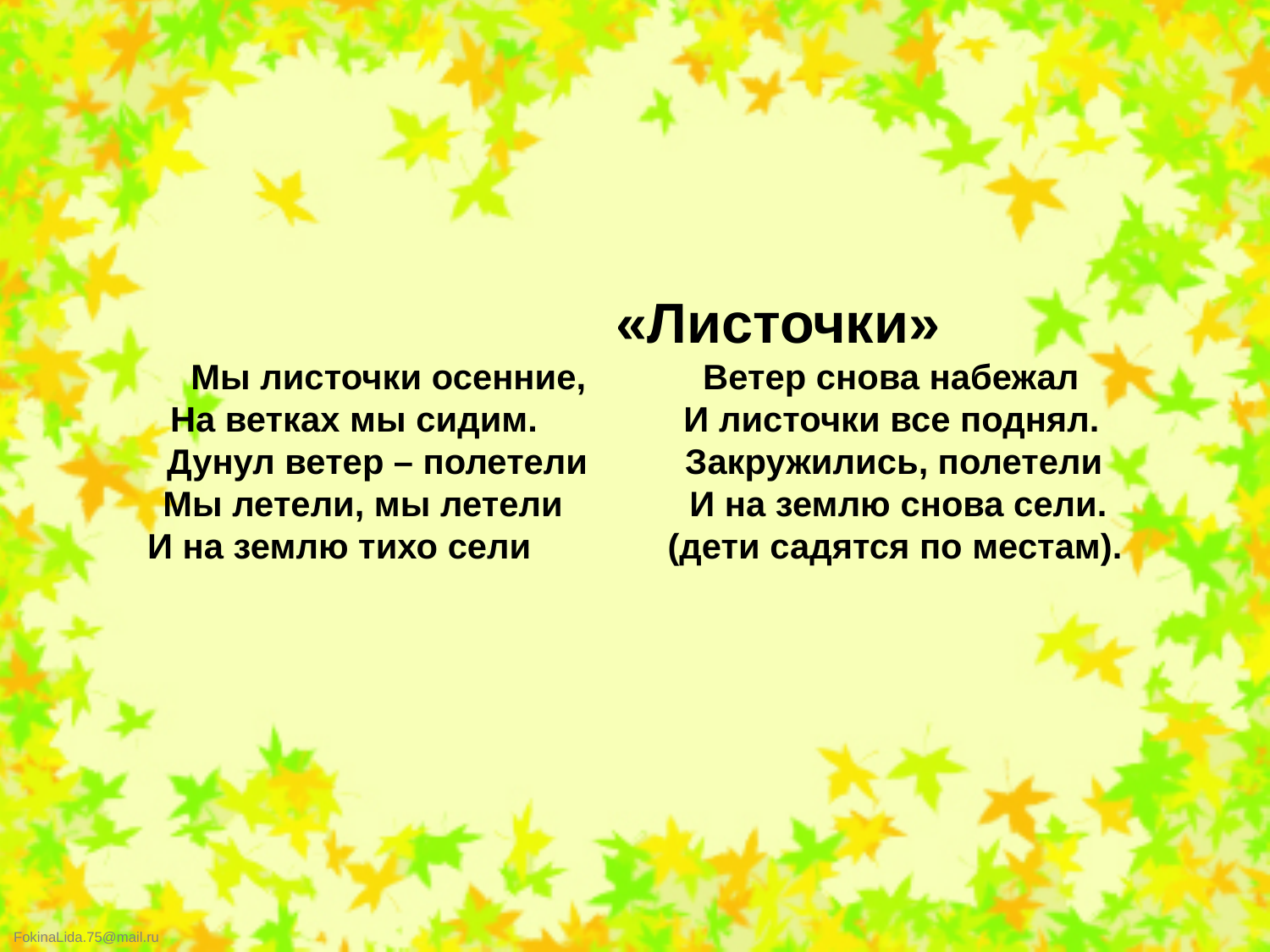

«Листочки»
Мы листочки осенние,            Ветер снова набежал
На ветках мы сидим.               И листочки все поднял.
Дунул ветер – полетели          Закружились, полетели
Мы летели, мы летели             И на землю снова сели.
И на землю тихо сели              (дети садятся по местам).